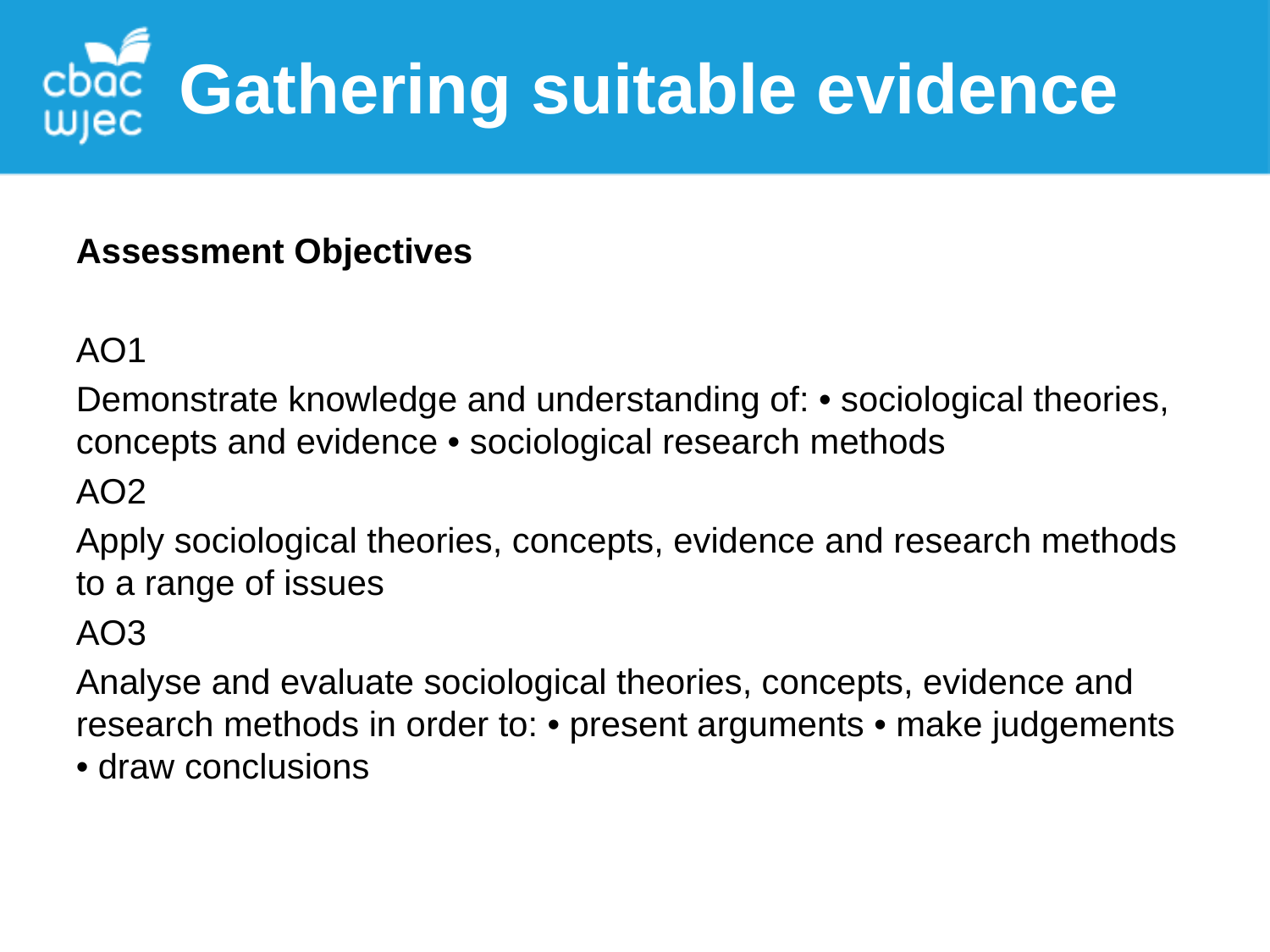

Gathering suitable evidence
Assessment Objectives

AO1
Demonstrate knowledge and understanding of: • sociological theories, concepts and evidence • sociological research methods
AO2
Apply sociological theories, concepts, evidence and research methods to a range of issues
AO3
Analyse and evaluate sociological theories, concepts, evidence and research methods in order to: • present arguments • make judgements • draw conclusions